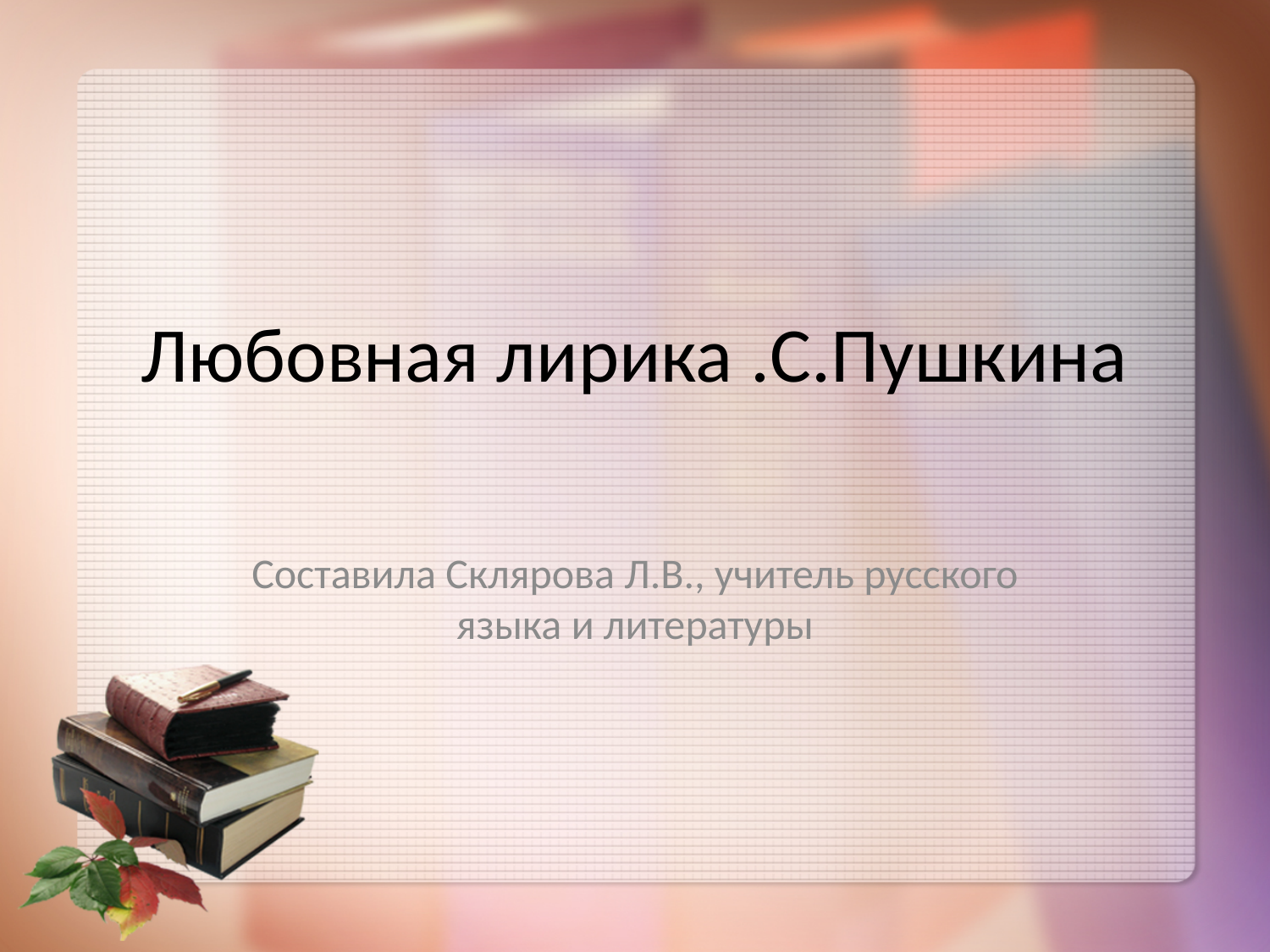

# Любовная лирика .С.Пушкина
Составила Склярова Л.В., учитель русского языка и литературы